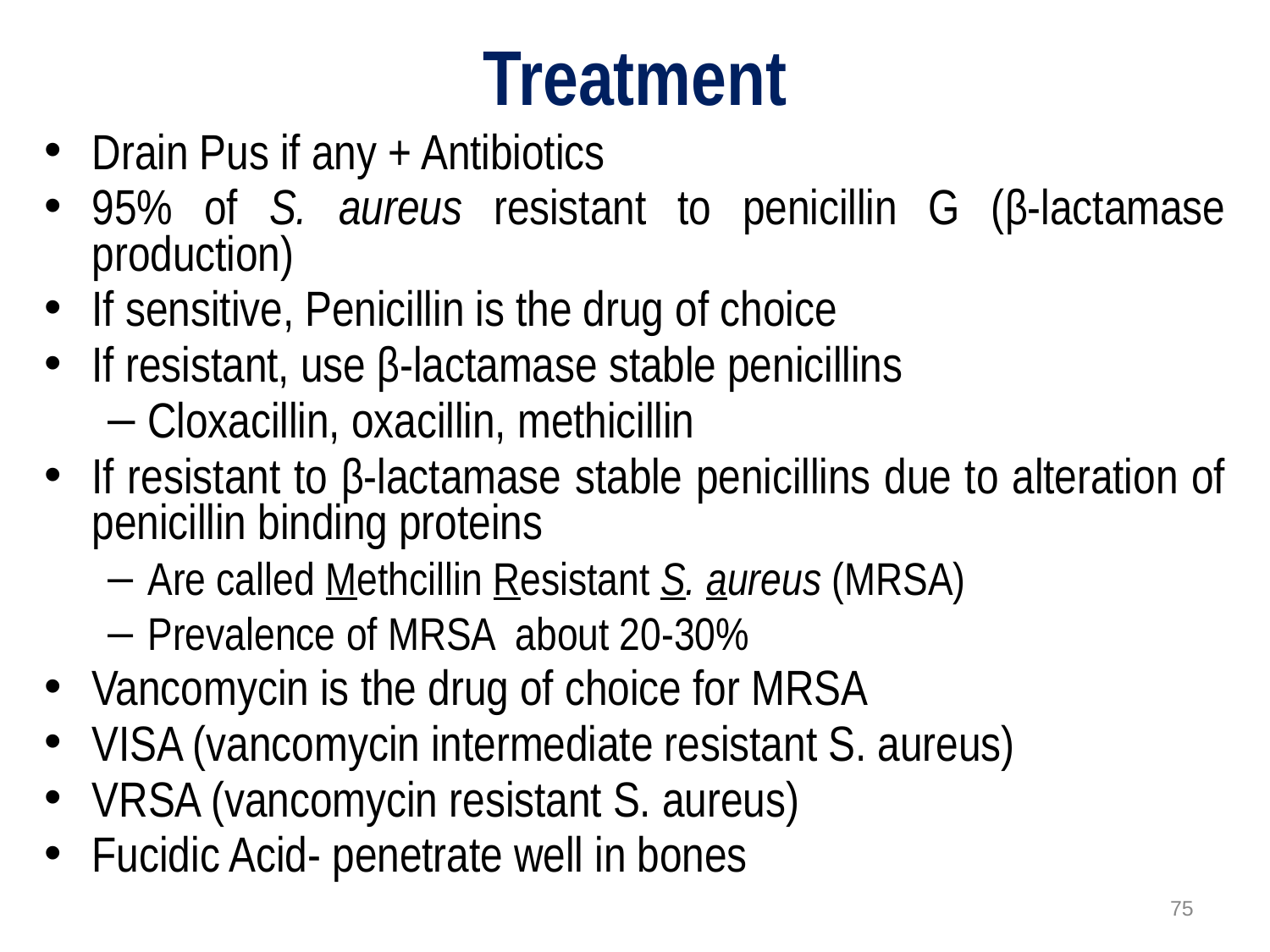

# Treatment
Drain Pus if any + Antibiotics
95% of S. aureus resistant to penicillin G (β-lactamase production)
If sensitive, Penicillin is the drug of choice
If resistant, use β-lactamase stable penicillins
Cloxacillin, oxacillin, methicillin
If resistant to β-lactamase stable penicillins due to alteration of penicillin binding proteins
Are called Methcillin Resistant S. aureus (MRSA)
Prevalence of MRSA  about 20-30%
Vancomycin is the drug of choice for MRSA
VISA (vancomycin intermediate resistant S. aureus)
VRSA (vancomycin resistant S. aureus)
Fucidic Acid- penetrate well in bones

75